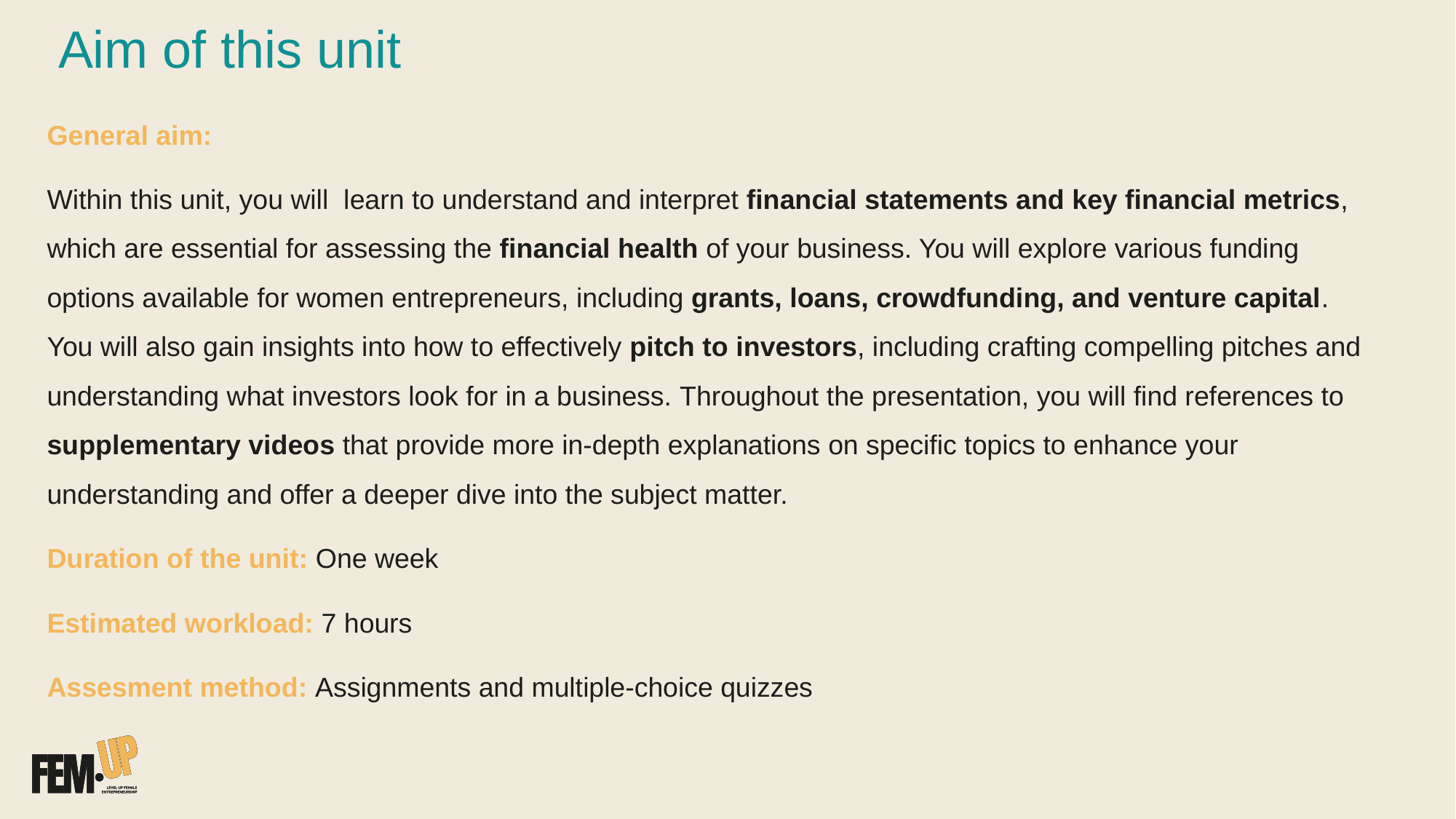

# Aim of this unit
General aim:
Within this unit, you will  learn to understand and interpret financial statements and key financial metrics, which are essential for assessing the financial health of your business. You will explore various funding options available for women entrepreneurs, including grants, loans, crowdfunding, and venture capital. You will also gain insights into how to effectively pitch to investors, including crafting compelling pitches and understanding what investors look for in a business. Throughout the presentation, you will find references to supplementary videos that provide more in-depth explanations on specific topics to enhance your understanding and offer a deeper dive into the subject matter.
Duration of the unit: One week
Estimated workload: 7 hours
Assesment method: Assignments and multiple-choice quizzes